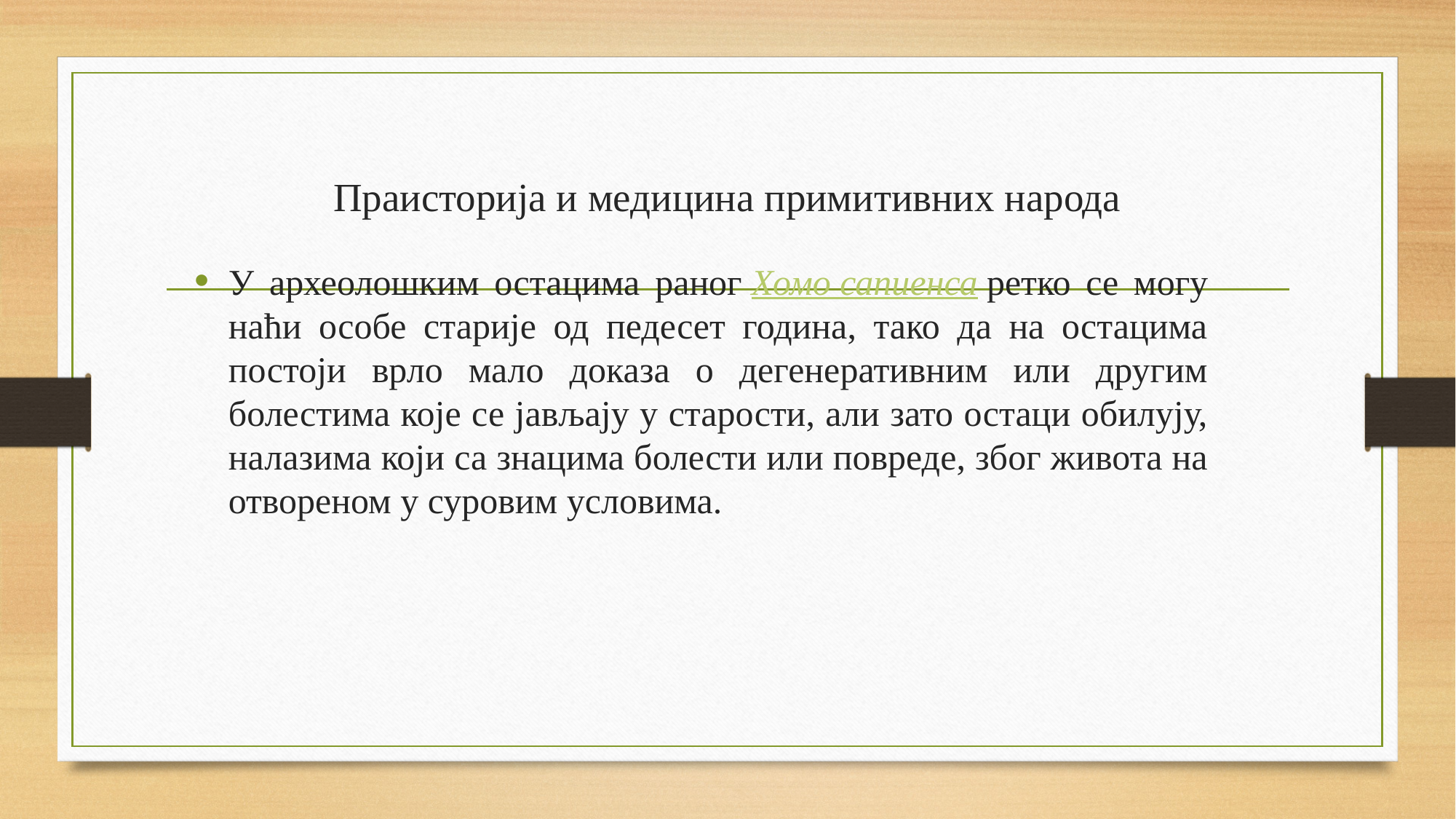

# Праисторија и медицина примитивних народа
У археолошким остацима раног Хомо сапиенса ретко се могу наћи особе старије од педесет година, тако да на остацима постоји врло мало доказа о дегенеративним или другим болестима које се јављају у старости, али зато остаци обилују, налазима који са знацима болести или повреде, због живота на отвореном у суровим условима.